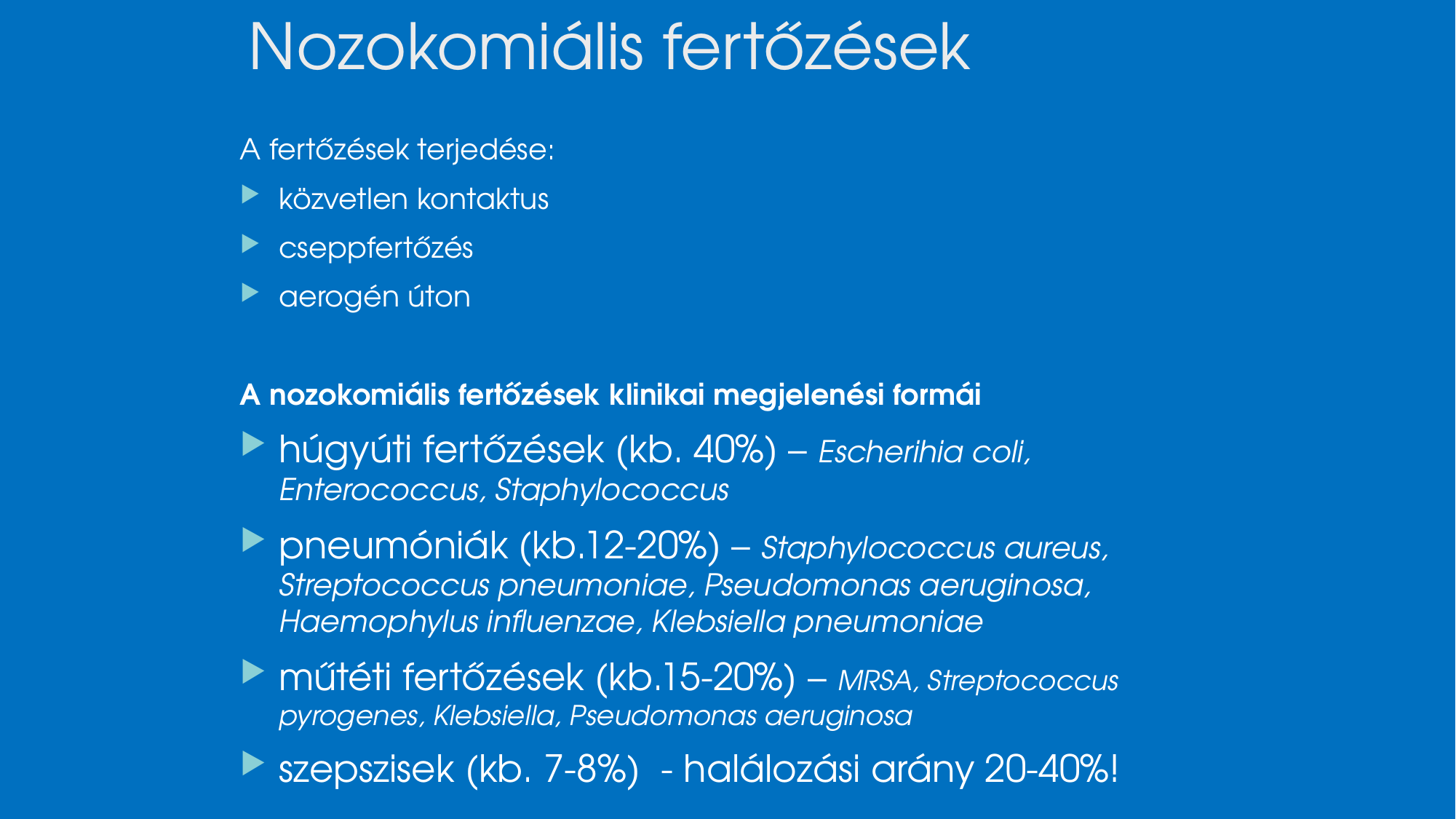

# Nozokomiális fertőzések
A fertőzések terjedése:
közvetlen kontaktus
cseppfertőzés
aerogén úton

A nozokomiális fertőzések klinikai megjelenési formái
húgyúti fertőzések (kb. 40%) – Escherihia coli, Enterococcus, Staphylococcus
pneumóniák (kb.12-20%) – Staphylococcus aureus, Streptococcus pneumoniae, Pseudomonas aeruginosa, Haemophylus influenzae, Klebsiella pneumoniae
műtéti fertőzések (kb.15-20%) – MRSA, Streptococcus pyrogenes, Klebsiella, Pseudomonas aeruginosa
szepszisek (kb. 7-8%)  - halálozási arány 20-40%!